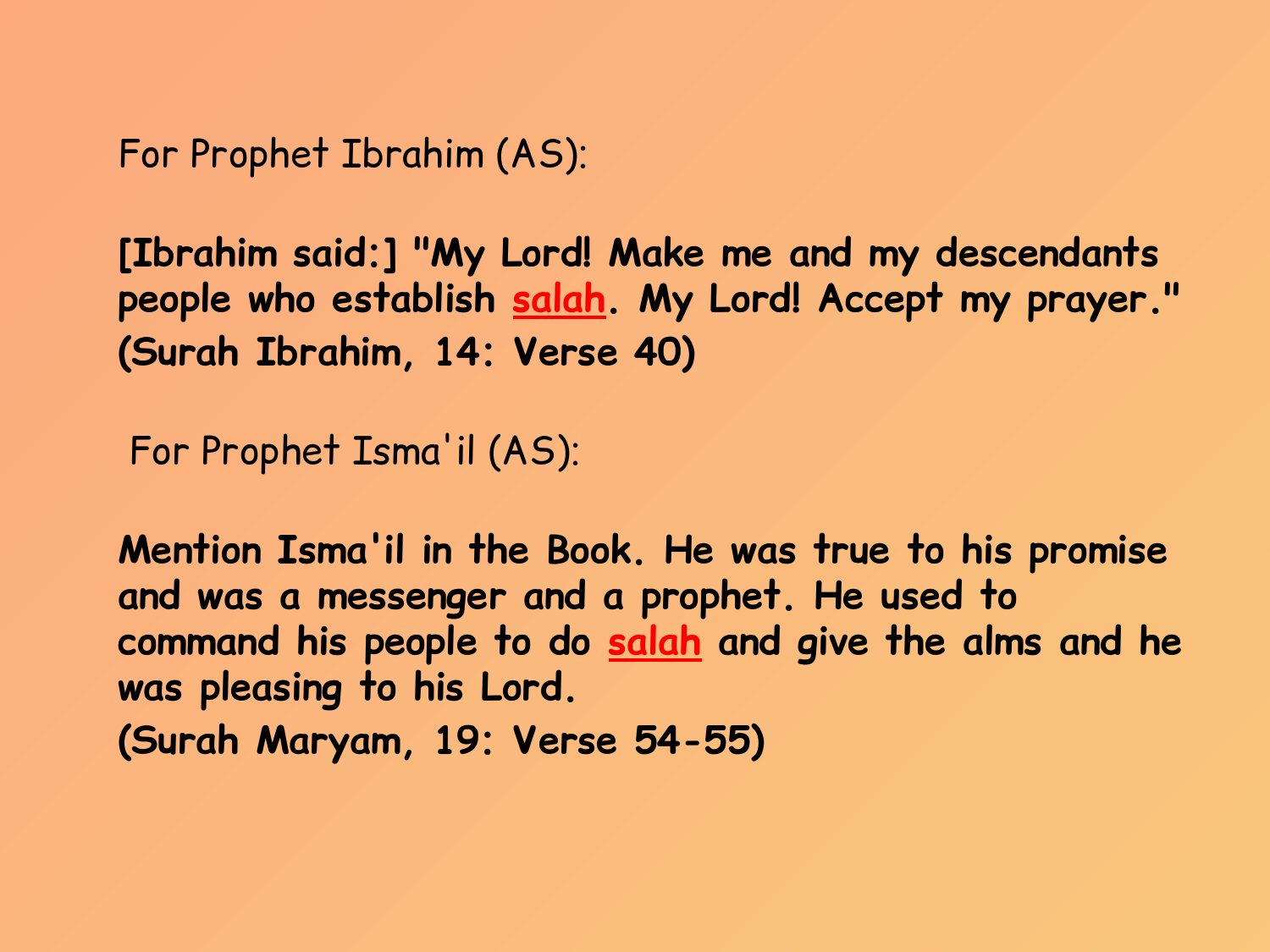

For Prophet Ibrahim (AS):
[Ibrahim said:] "My Lord! Make me and my descendants people who establish salah. My Lord! Accept my prayer."
	(Surah Ibrahim, 14: Verse 40)
 For Prophet Isma'il (AS):
Mention Isma'il in the Book. He was true to his promise and was a messenger and a prophet. He used to command his people to do salah and give the alms and he was pleasing to his Lord.
	(Surah Maryam, 19: Verse 54-55)

#